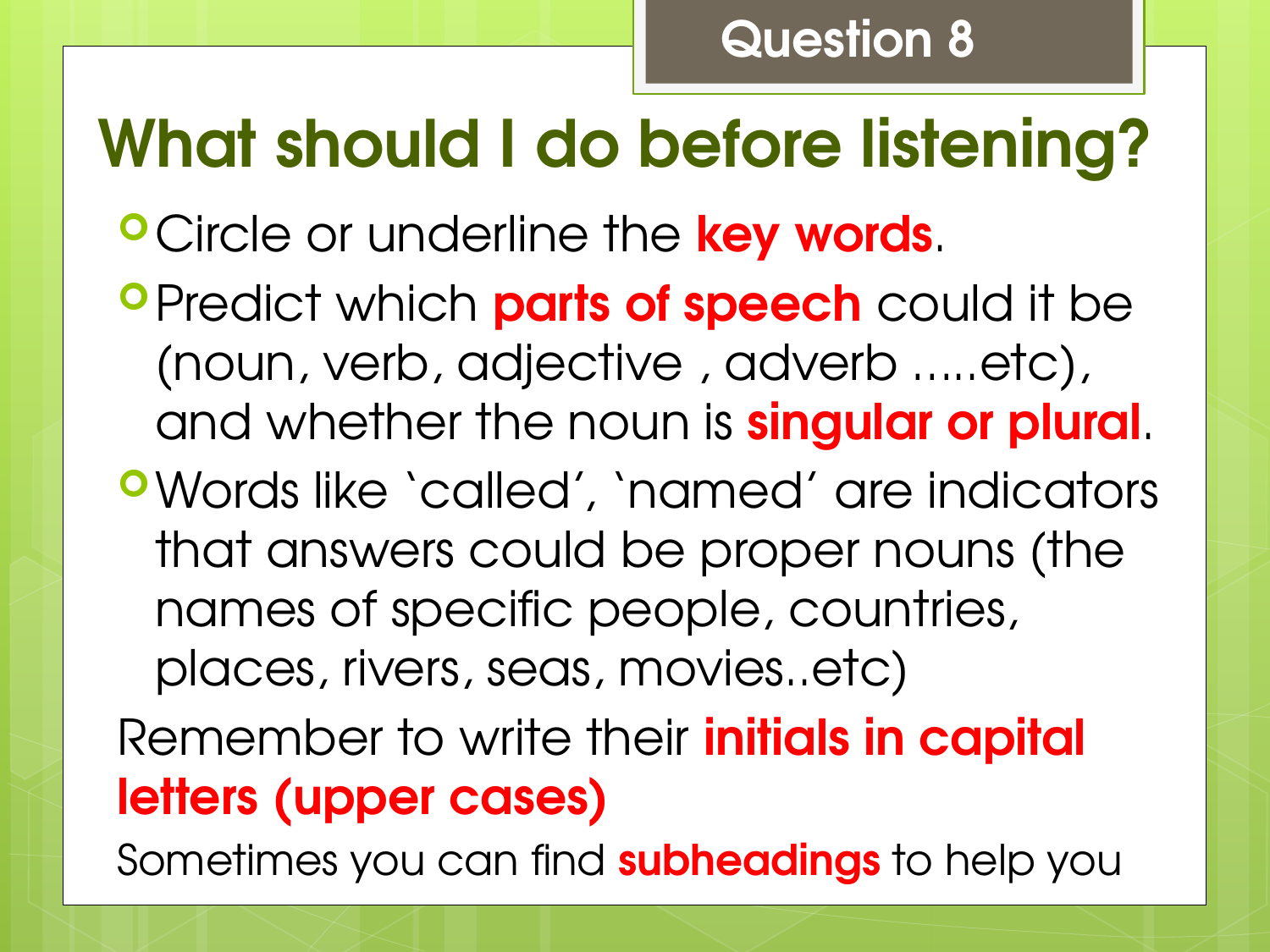

Question 8
# What should I do before listening?
Circle or underline the key words.
Predict which parts of speech could it be (noun, verb, adjective , adverb …..etc), and whether the noun is singular or plural.
Words like ‘called’, ‘named’ are indicators that answers could be proper nouns (the names of specific people, countries, places, rivers, seas, movies..etc)
Remember to write their initials in capital letters (upper cases)
Sometimes you can find subheadings to help you